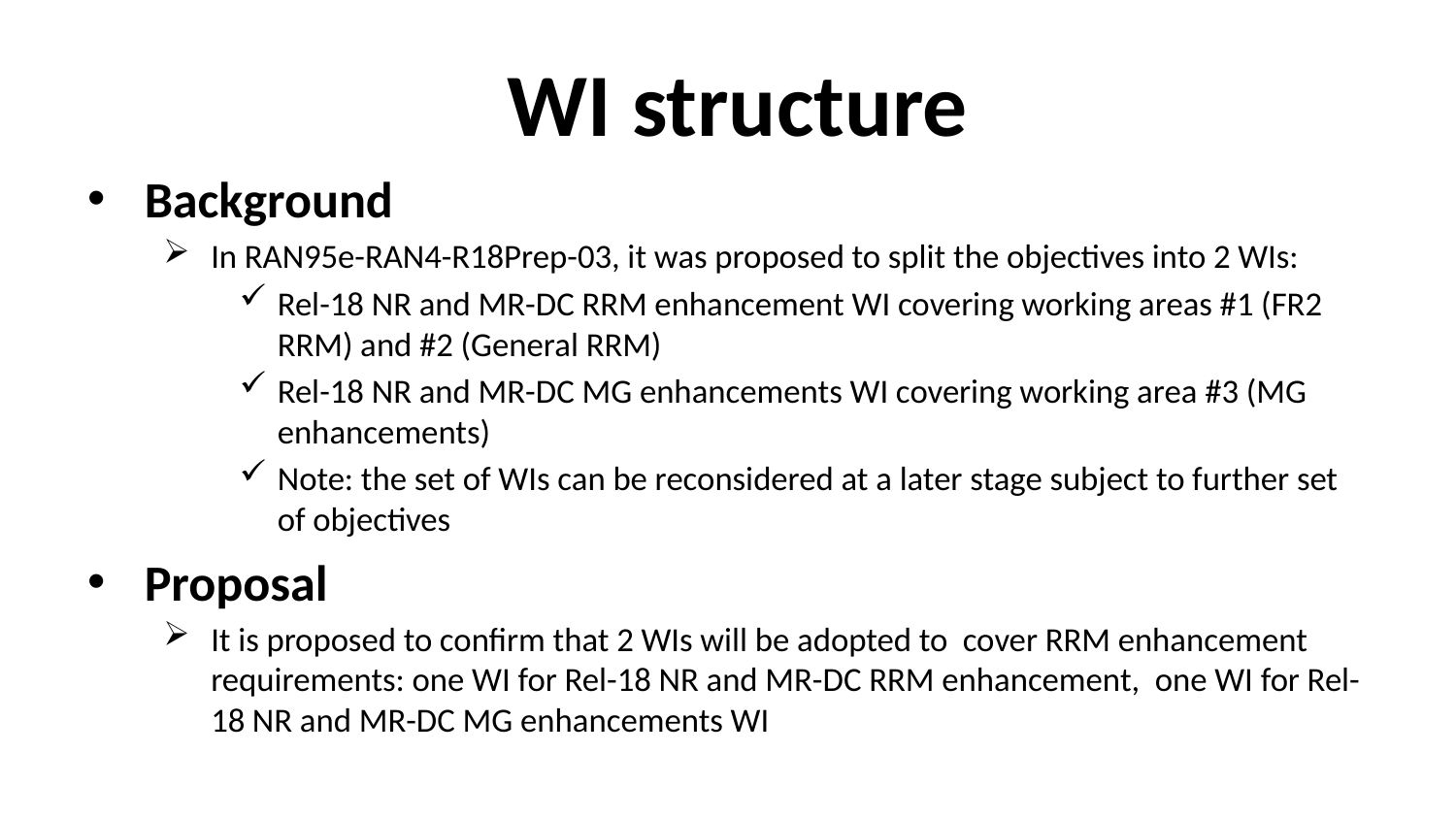

# WI structure
Background
In RAN95e-RAN4-R18Prep-03, it was proposed to split the objectives into 2 WIs:
Rel-18 NR and MR-DC RRM enhancement WI covering working areas #1 (FR2 RRM) and #2 (General RRM)
Rel-18 NR and MR-DC MG enhancements WI covering working area #3 (MG enhancements)
Note: the set of WIs can be reconsidered at a later stage subject to further set of objectives
Proposal
It is proposed to confirm that 2 WIs will be adopted to  cover RRM enhancement requirements: one WI for Rel-18 NR and MR-DC RRM enhancement,  one WI for Rel-18 NR and MR-DC MG enhancements WI